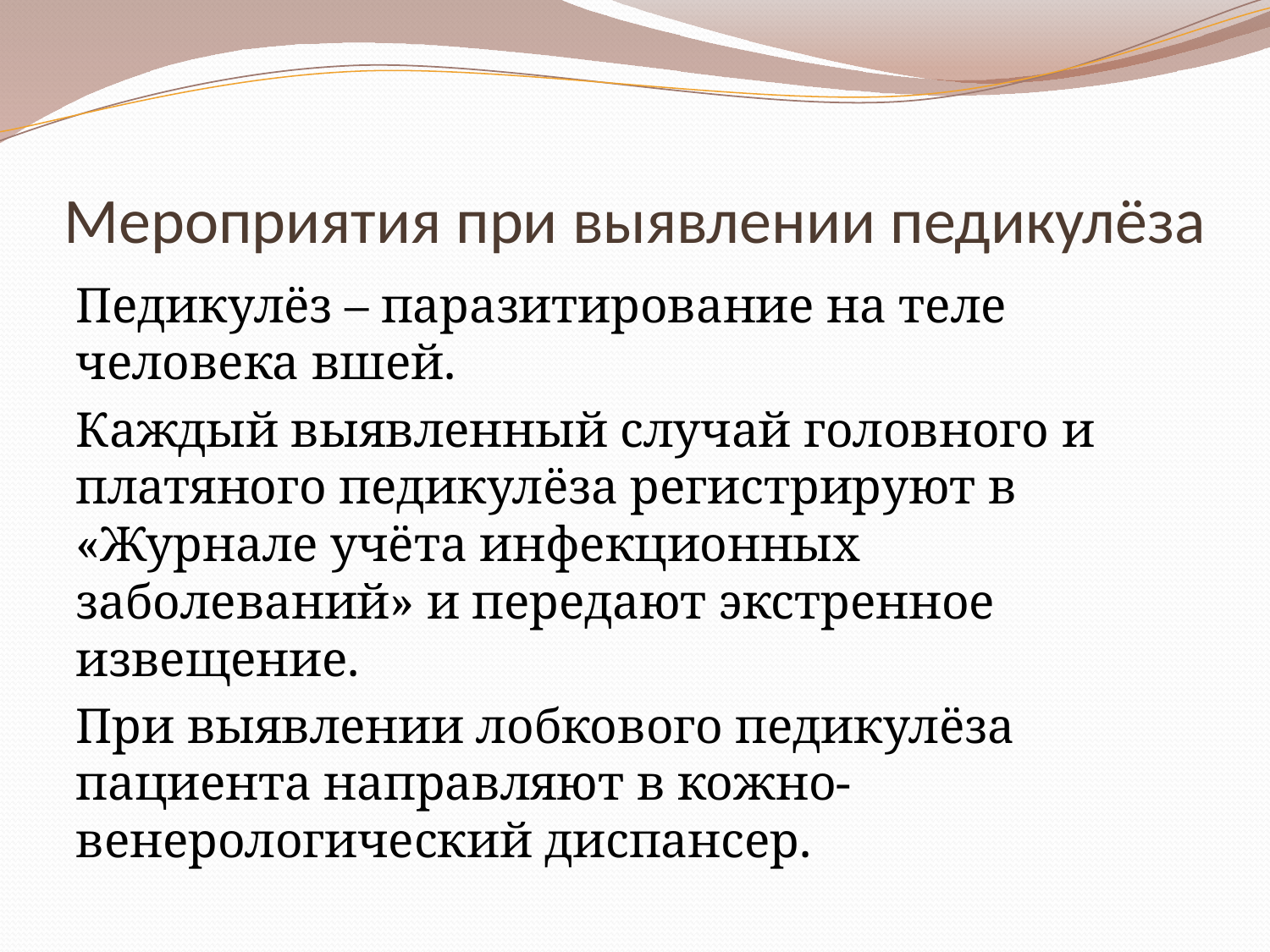

# Мероприятия при выявлении педикулёза
Педикулёз – паразитирование на теле человека вшей.
Каждый выявленный случай головного и платяного педикулёза регистрируют в «Журнале учёта инфекционных заболеваний» и передают экстренное извещение.
При выявлении лобкового педикулёза пациента направляют в кожно- венерологический диспансер.